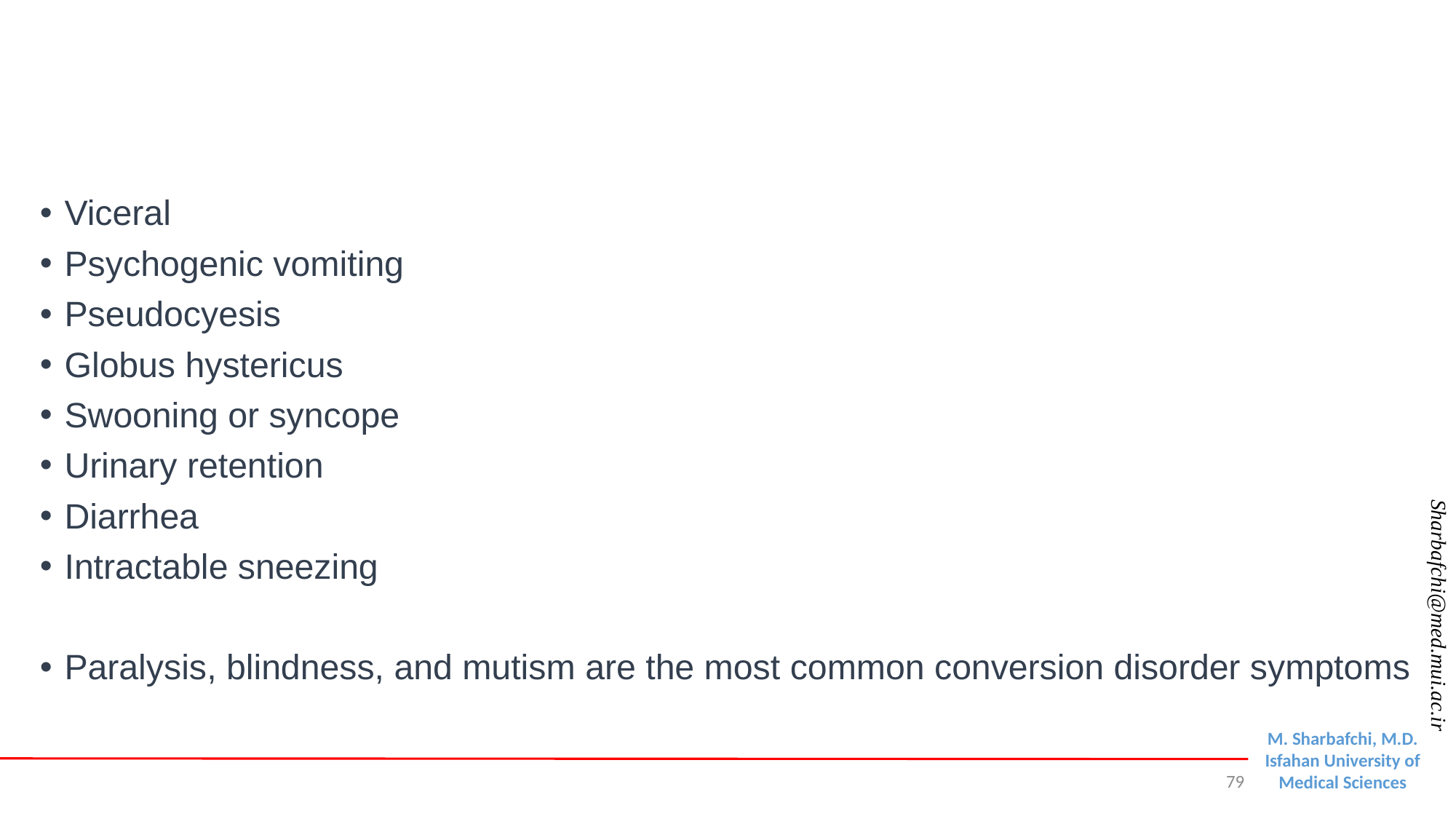

#
Viceral
Psychogenic vomiting
Pseudocyesis
Globus hystericus
Swooning or syncope
Urinary retention
Diarrhea
Intractable sneezing

Paralysis, blindness, and mutism are the most common conversion disorder symptoms
79